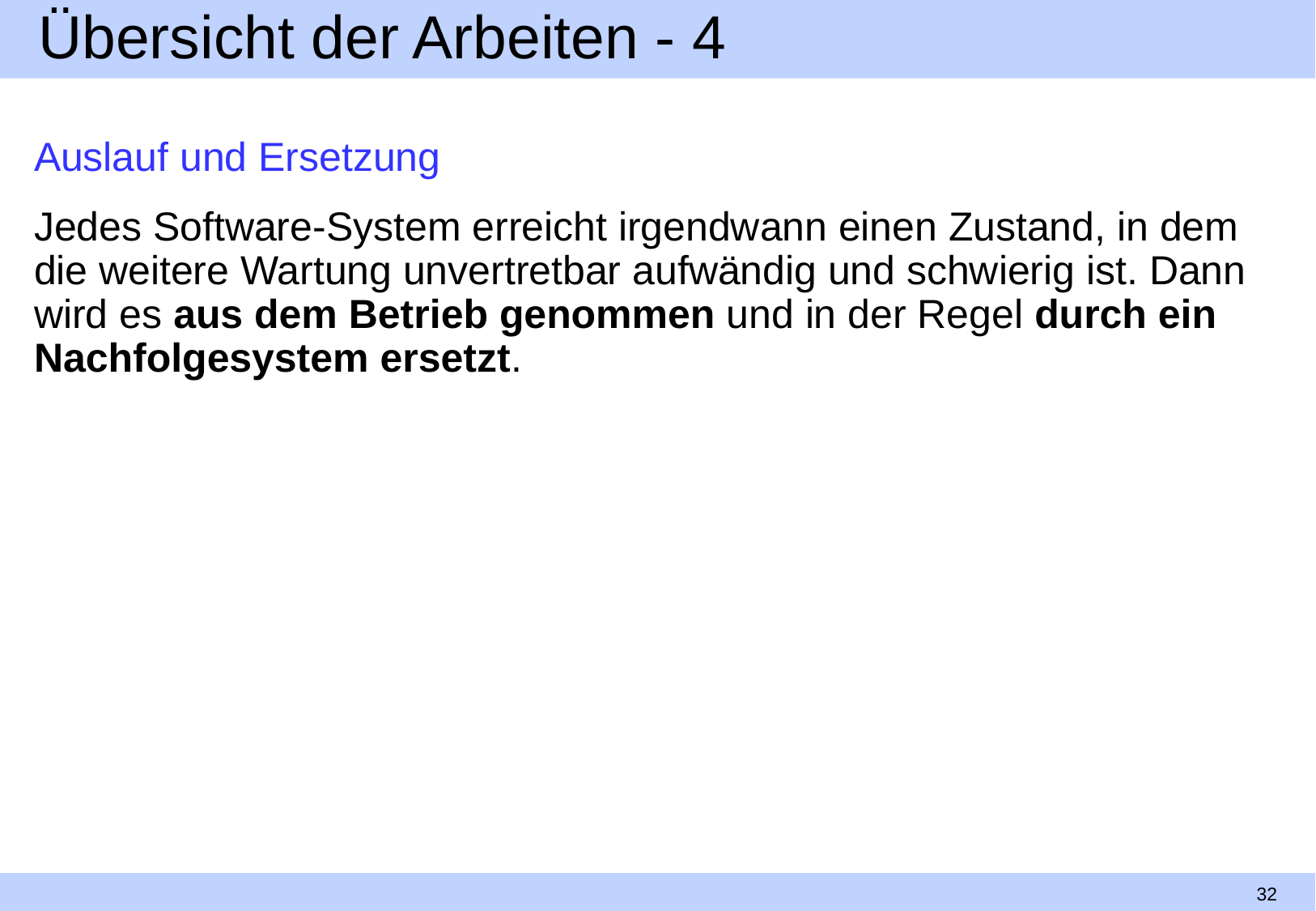

# Übersicht der Arbeiten - 4
Auslauf und Ersetzung
Jedes Software-System erreicht irgendwann einen Zustand, in dem die weitere Wartung unvertretbar aufwändig und schwierig ist. Dann wird es aus dem Betrieb genommen und in der Regel durch ein Nachfolgesystem ersetzt.

32